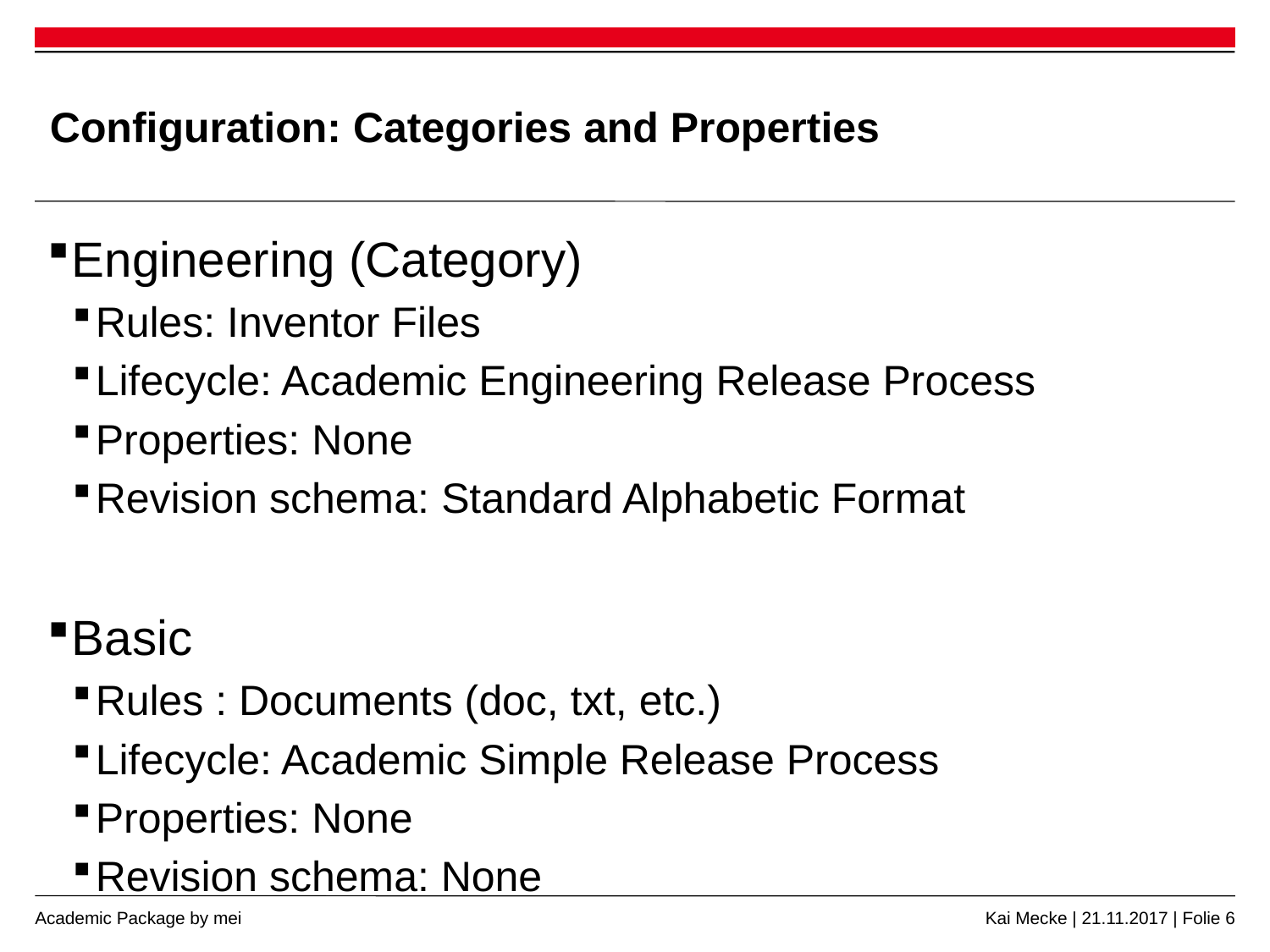

# Configuration: Categories and Properties
Engineering (Category)
Rules: Inventor Files
Lifecycle: Academic Engineering Release Process
Properties: None
Revision schema: Standard Alphabetic Format

Basic
Rules : Documents (doc, txt, etc.)
Lifecycle: Academic Simple Release Process
Properties: None
Revision schema: None
Kai Mecke | 21.11.2017 | Folie 6